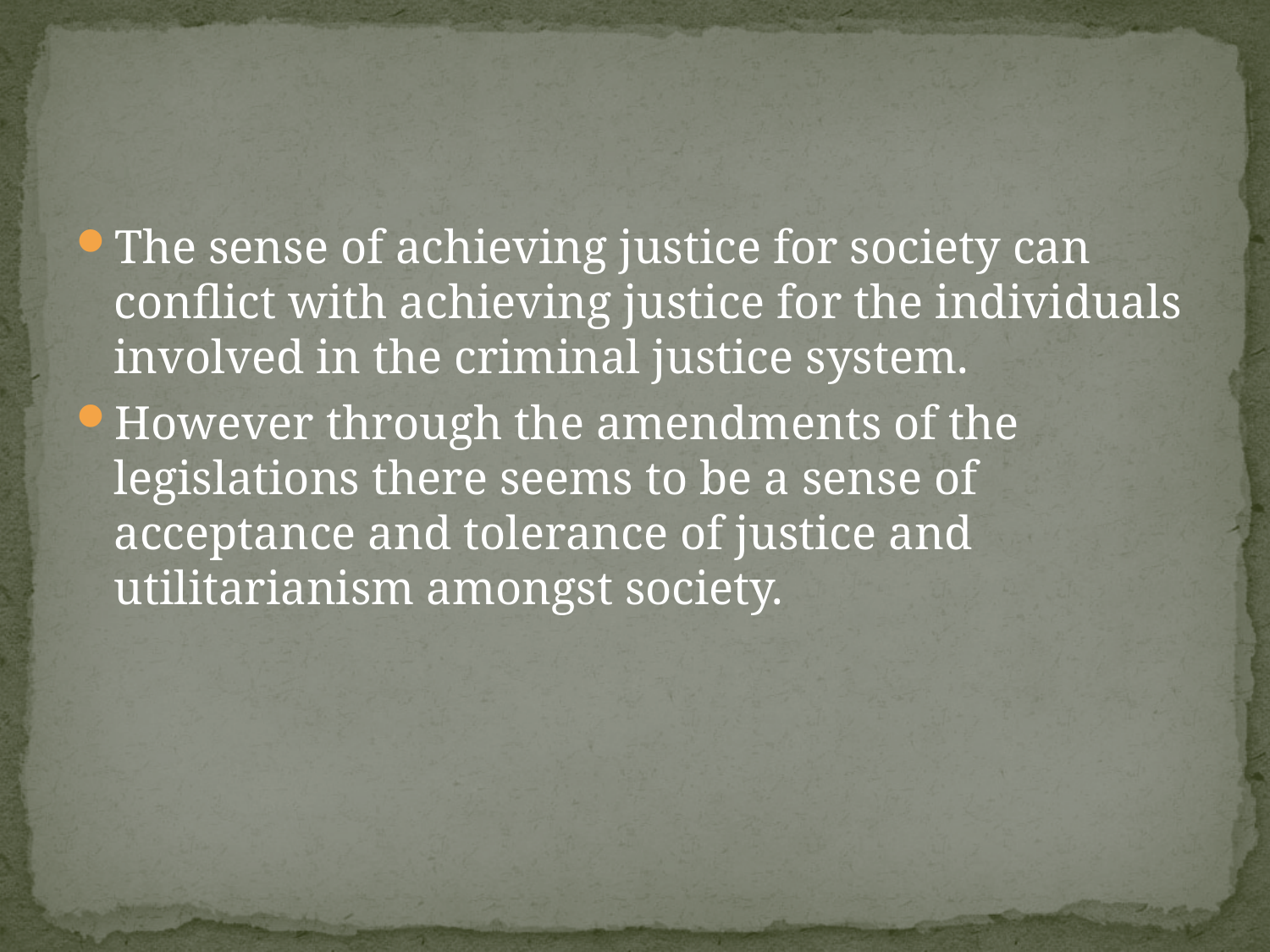

#
The sense of achieving justice for society can conflict with achieving justice for the individuals involved in the criminal justice system.
However through the amendments of the legislations there seems to be a sense of acceptance and tolerance of justice and utilitarianism amongst society.